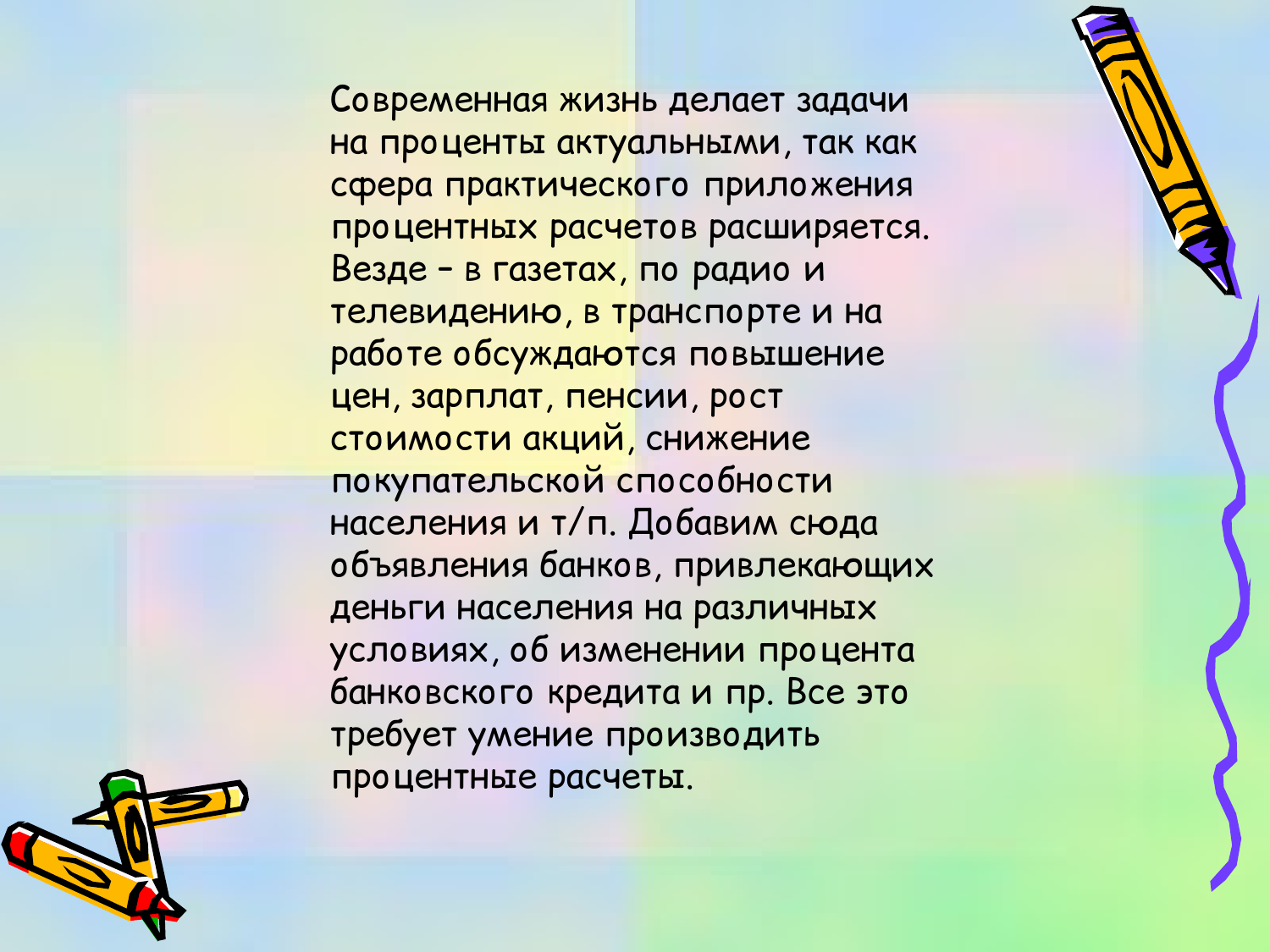

Современная жизнь делает задачи на проценты актуальными, так как сфера практического приложения процентных расчетов расширяется. Везде – в газетах, по радио и телевидению, в транспорте и на работе обсуждаются повышение цен, зарплат, пенсии, рост стоимости акций, снижение покупательской способности населения и т/п. Добавим сюда объявления банков, привлекающих деньги населения на различных условиях, об изменении процента банковского кредита и пр. Все это требует умение производить процентные расчеты.